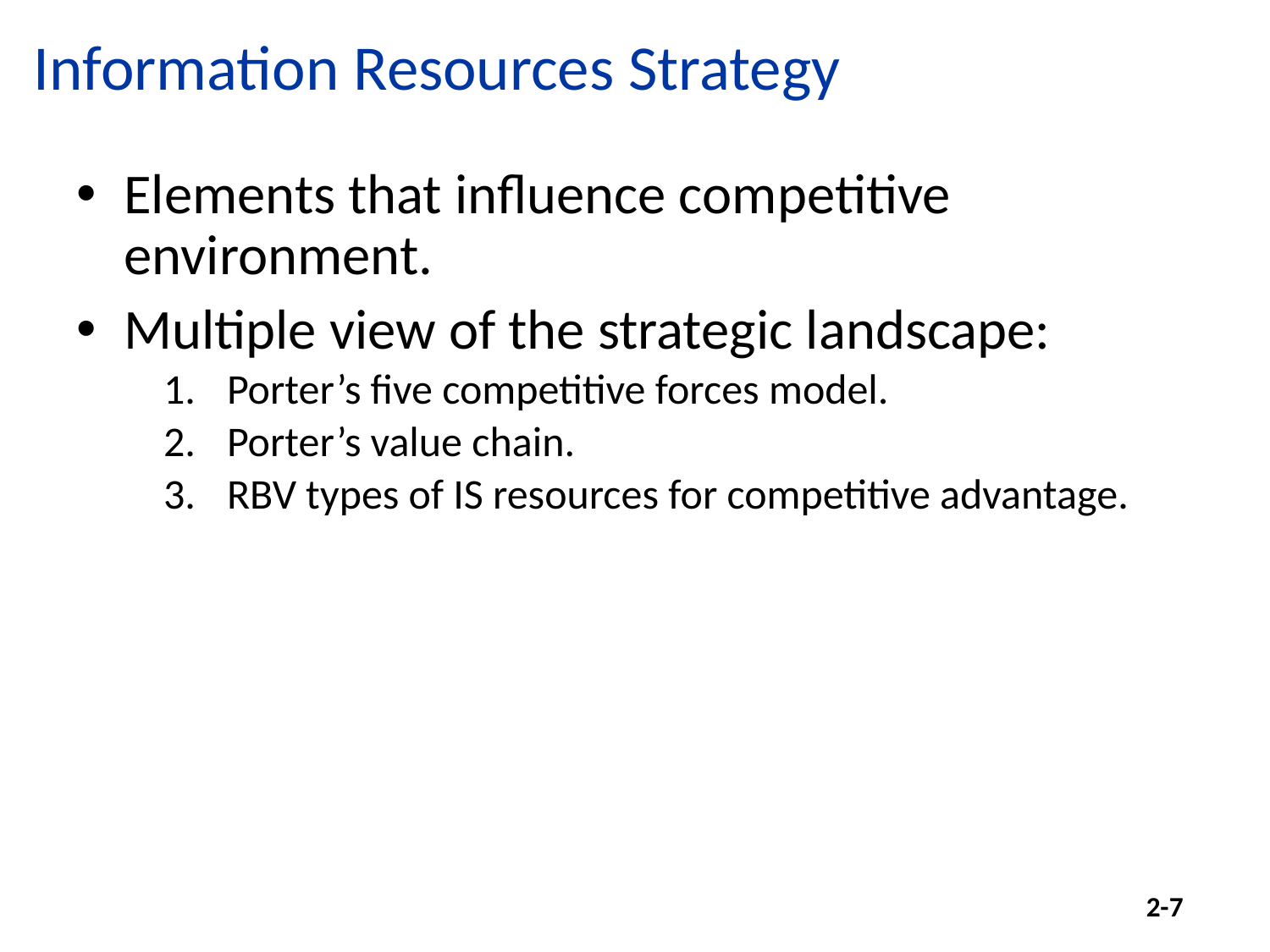

# Information Resources Strategy
Elements that influence competitive environment.
Multiple view of the strategic landscape:
Porter’s five competitive forces model.
Porter’s value chain.
RBV types of IS resources for competitive advantage.